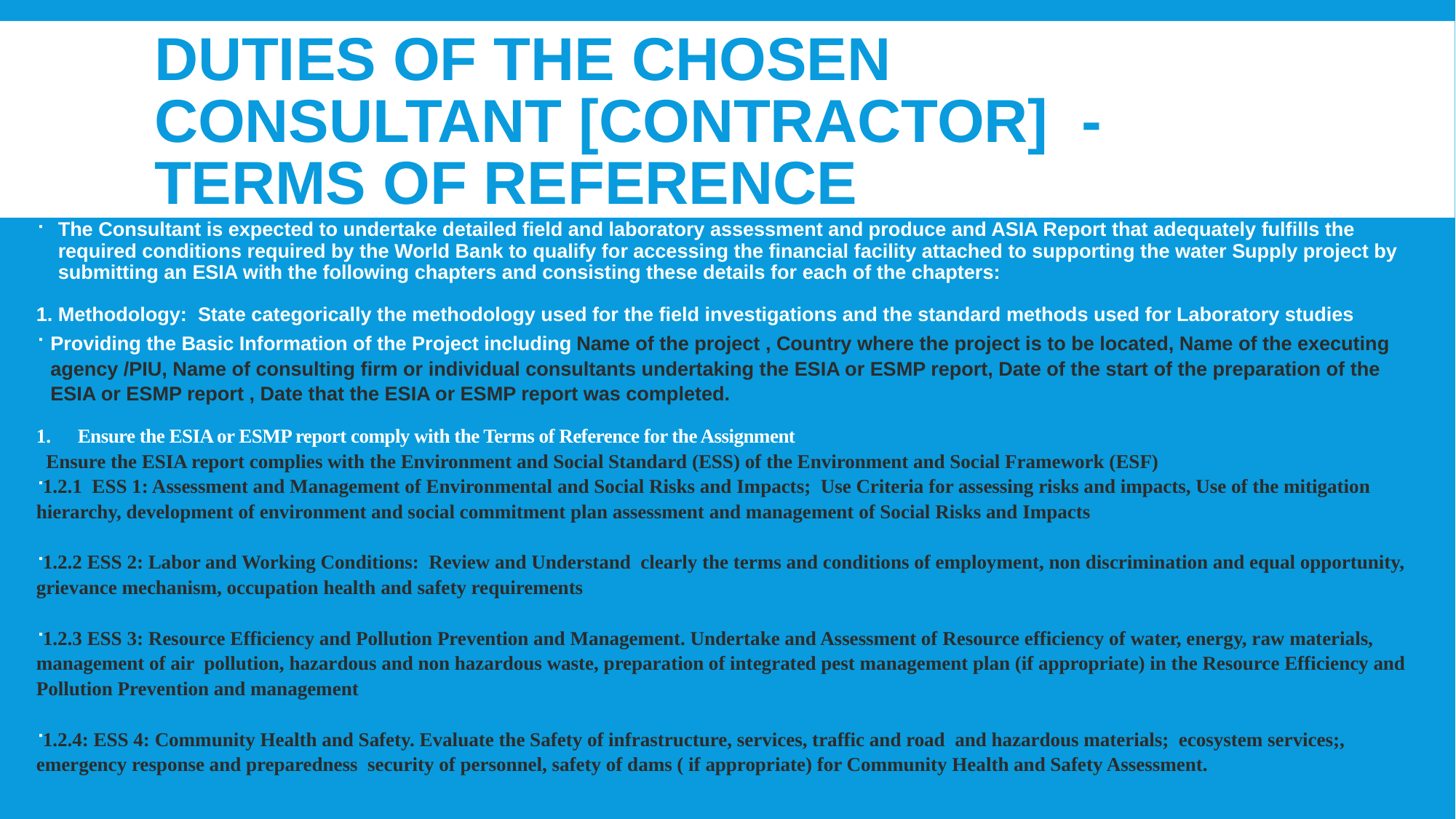

# Duties of the chosen consultant [Contractor]  - terms of reference
The Consultant is expected to undertake detailed field and laboratory assessment and produce and ASIA Report that adequately fulfills the required conditions required by the World Bank to qualify for accessing the financial facility attached to supporting the water Supply project by submitting an ESIA with the following chapters and consisting these details for each of the chapters:
1. Methodology:  State categorically the methodology used for the field investigations and the standard methods used for Laboratory studies
Providing the Basic Information of the Project including Name of the project , Country where the project is to be located, Name of the executing agency /PIU, Name of consulting firm or individual consultants undertaking the ESIA or ESMP report, Date of the start of the preparation of the ESIA or ESMP report , Date that the ESIA or ESMP report was completed.

Ensure the ESIA or ESMP report comply with the Terms of Reference for the Assignment
  Ensure the ESIA report complies with the Environment and Social Standard (ESS) of the Environment and Social Framework (ESF)
1.2.1  ESS 1: Assessment and Management of Environmental and Social Risks and Impacts;  Use Criteria for assessing risks and impacts, Use of the mitigation hierarchy, development of environment and social commitment plan assessment and management of Social Risks and Impacts

1.2.2 ESS 2: Labor and Working Conditions:  Review and Understand  clearly the terms and conditions of employment, non discrimination and equal opportunity, grievance mechanism, occupation health and safety requirements

1.2.3 ESS 3: Resource Efficiency and Pollution Prevention and Management. Undertake and Assessment of Resource efficiency of water, energy, raw materials, management of air  pollution, hazardous and non hazardous waste, preparation of integrated pest management plan (if appropriate) in the Resource Efficiency and Pollution Prevention and management

1.2.4: ESS 4: Community Health and Safety. Evaluate the Safety of infrastructure, services, traffic and road  and hazardous materials;  ecosystem services;, emergency response and preparedness  security of personnel, safety of dams ( if appropriate) for Community Health and Safety Assessment.